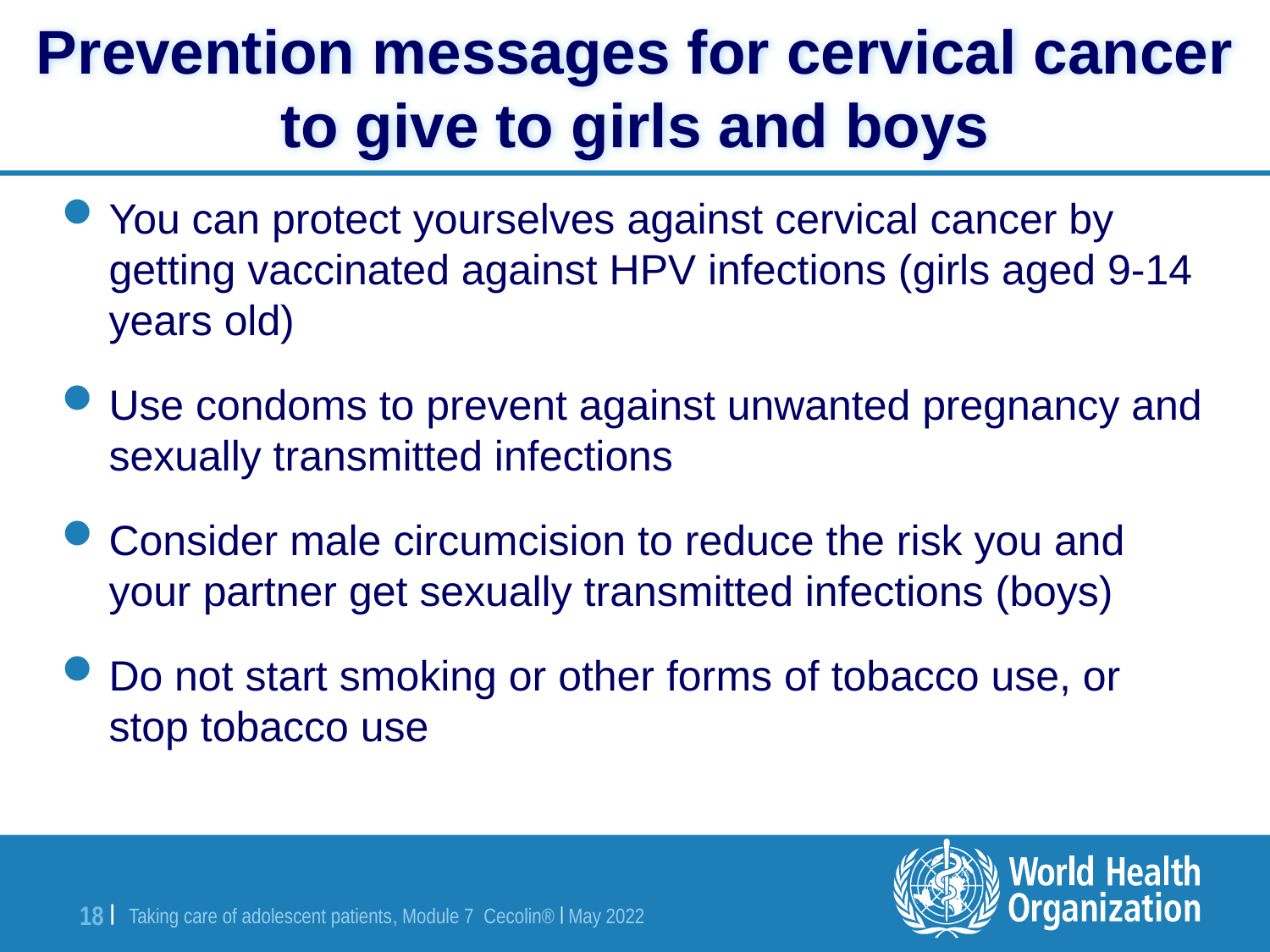

# Prevention messages for cervical cancer to give to girls and boys
You can protect yourselves against cervical cancer by  getting vaccinated against HPV infections (girls aged 9-14 years old)
Use condoms to prevent against unwanted pregnancy and sexually transmitted infections
Consider male circumcision to reduce the risk you and your partner get sexually transmitted infections (boys)
Do not start smoking or other forms of tobacco use, or stop tobacco use